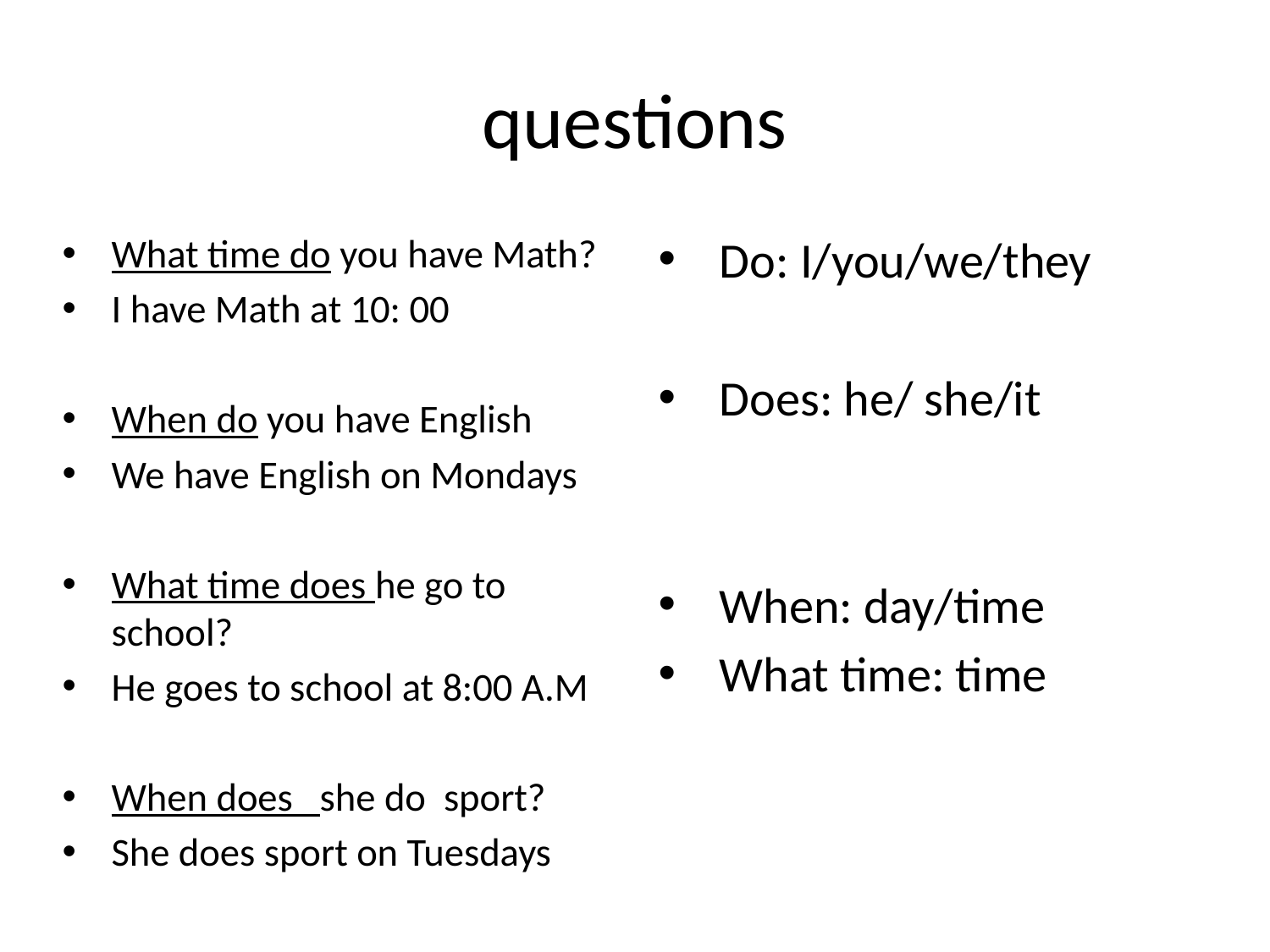

# questions
What time do you have Math?
I have Math at 10: 00

When do you have English
We have English on Mondays

What time does he go to school?
He goes to school at 8:00 A.M

When does   she do  sport?
She does sport on Tuesdays

Do: I/you/we/they

Does: he/ she/it

When: day/time
What time: time